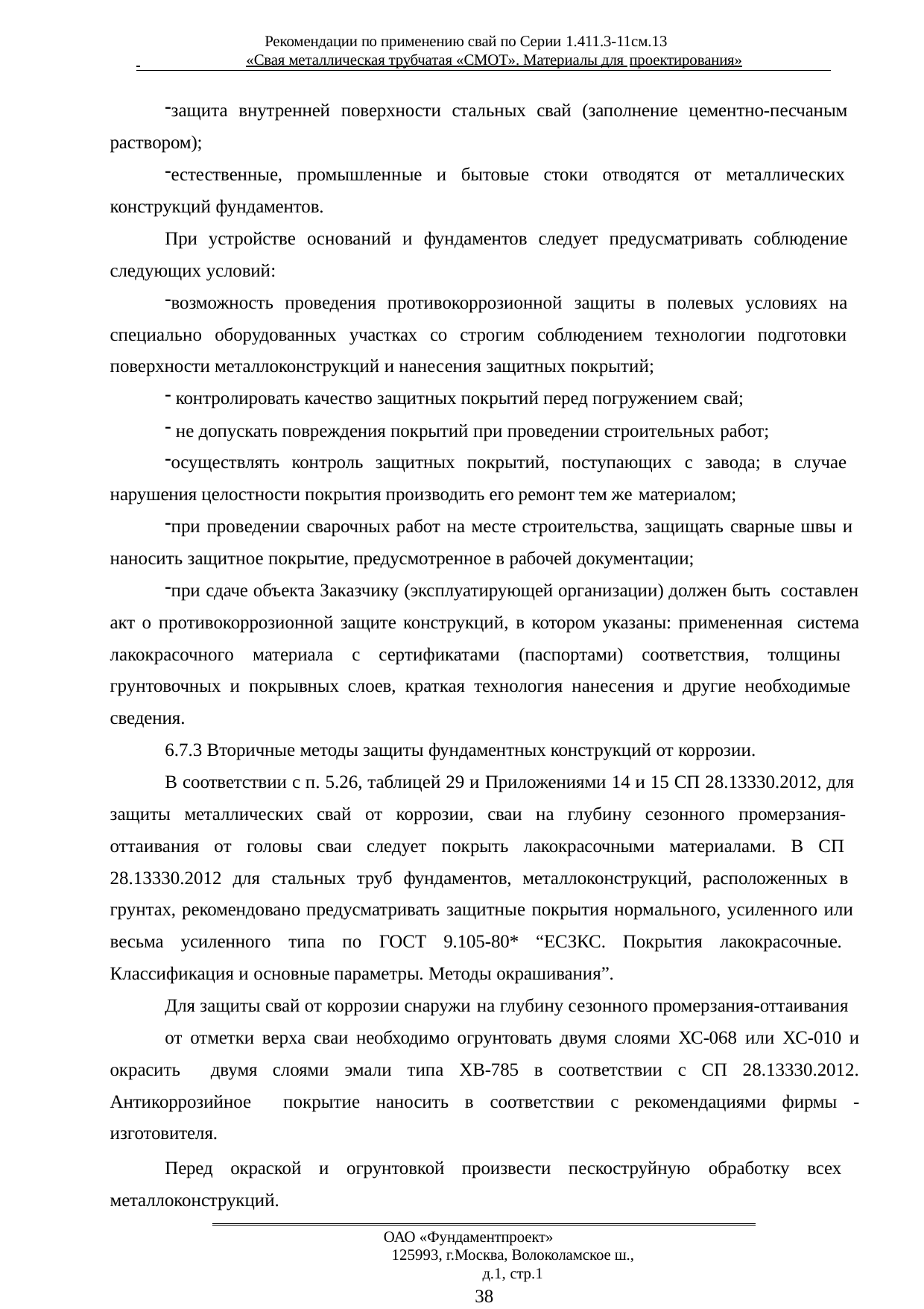

Рекомендации по применению свай по Серии 1.411.3-11см.13
 	«Свая металлическая трубчатая «СМОТ». Материалы для проектирования»

защита внутренней поверхности стальных свай (заполнение цементно-песчаным  раствором);
естественные, промышленные и бытовые стоки отводятся от металлических  конструкций фундаментов.
При устройстве оснований и фундаментов следует предусматривать соблюдение  следующих условий:
возможность проведения противокоррозионной защиты в полевых условиях на  специально оборудованных участках со строгим соблюдением технологии подготовки  поверхности металлоконструкций и нанесения защитных покрытий;
контролировать качество защитных покрытий перед погружением свай;
не допускать повреждения покрытий при проведении строительных работ;
осуществлять контроль защитных покрытий, поступающих с завода; в случае  нарушения целостности покрытия производить его ремонт тем же материалом;
при проведении сварочных работ на месте строительства, защищать сварные швы и  наносить защитное покрытие, предусмотренное в рабочей документации;
при сдаче объекта Заказчику (эксплуатирующей организации) должен быть  составлен акт о противокоррозионной защите конструкций, в котором указаны: примененная  система лакокрасочного материала с сертификатами (паспортами) соответствия, толщины  грунтовочных и покрывных слоев, краткая технология нанесения и другие необходимые  сведения.
6.7.3 Вторичные методы защиты фундаментных конструкций от коррозии.
В соответствии с п. 5.26, таблицей 29 и Приложениями 14 и 15 СП 28.13330.2012, для  защиты металлических свай от коррозии, сваи на глубину сезонного промерзания-  оттаивания от головы сваи следует покрыть лакокрасочными материалами. В СП  28.13330.2012 для стальных труб фундаментов, металлоконструкций, расположенных в  грунтах, рекомендовано предусматривать защитные покрытия нормального, усиленного или  весьма усиленного типа по ГОСТ 9.105-80* “ЕСЗКС. Покрытия лакокрасочные.  Классификация и основные параметры. Методы окрашивания”.
Для защиты свай от коррозии снаружи на глубину сезонного промерзания-оттаивания
от отметки верха сваи необходимо огрунтовать двумя слоями ХС-068 или ХС-010 и окрасить  двумя слоями эмали типа ХВ-785 в соответствии с СП 28.13330.2012. Антикоррозийное  покрытие наносить в соответствии с рекомендациями фирмы - изготовителя.
Перед окраской и огрунтовкой произвести пескоструйную обработку всех  металлоконструкций.
ОАО «Фундаментпроект»
125993, г.Москва, Волоколамское ш., д.1, стр.1
38